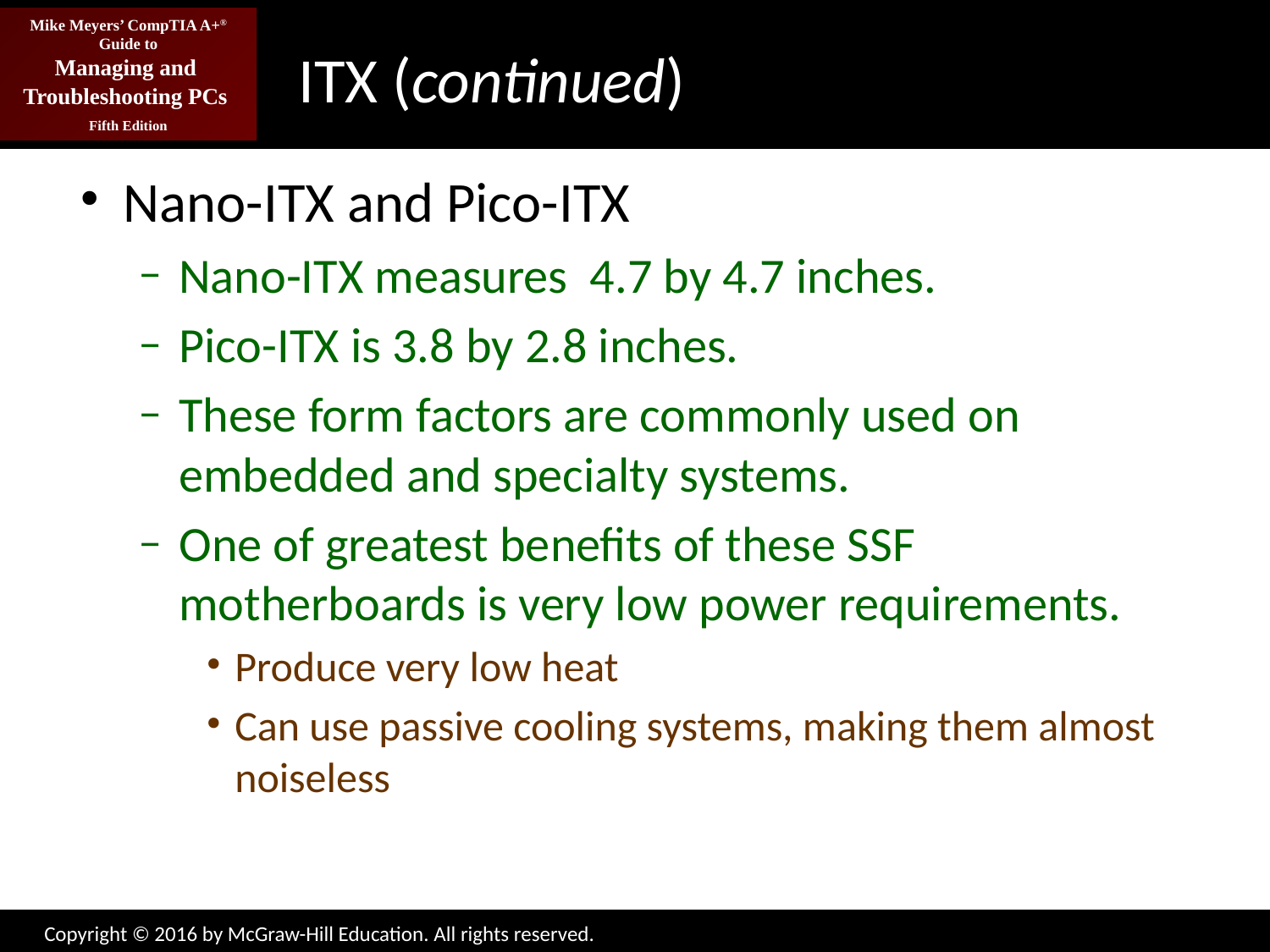

# ITX (continued)
Nano-ITX and Pico-ITX
Nano-ITX measures  4.7 by 4.7 inches.
Pico-ITX is 3.8 by 2.8 inches.
These form factors are commonly used on embedded and specialty systems.
One of greatest benefits of these SSF motherboards is very low power requirements.
Produce very low heat
Can use passive cooling systems, making them almost noiseless